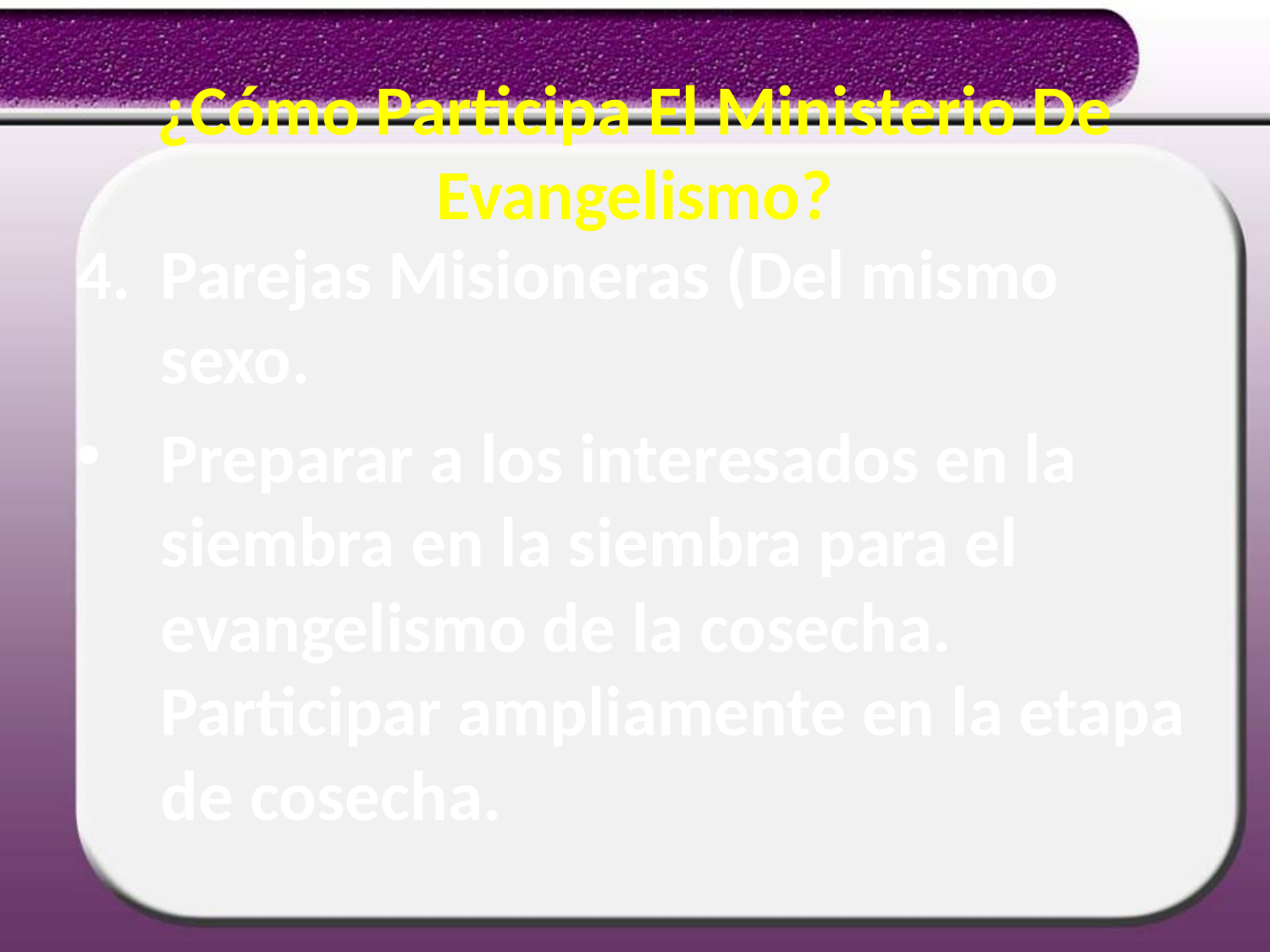

# ¿Cómo Participa El Ministerio De Evangelismo?
Parejas Misioneras (Del mismo sexo.
Preparar a los interesados en la siembra en la siembra para el evangelismo de la cosecha. Participar ampliamente en la etapa de cosecha.